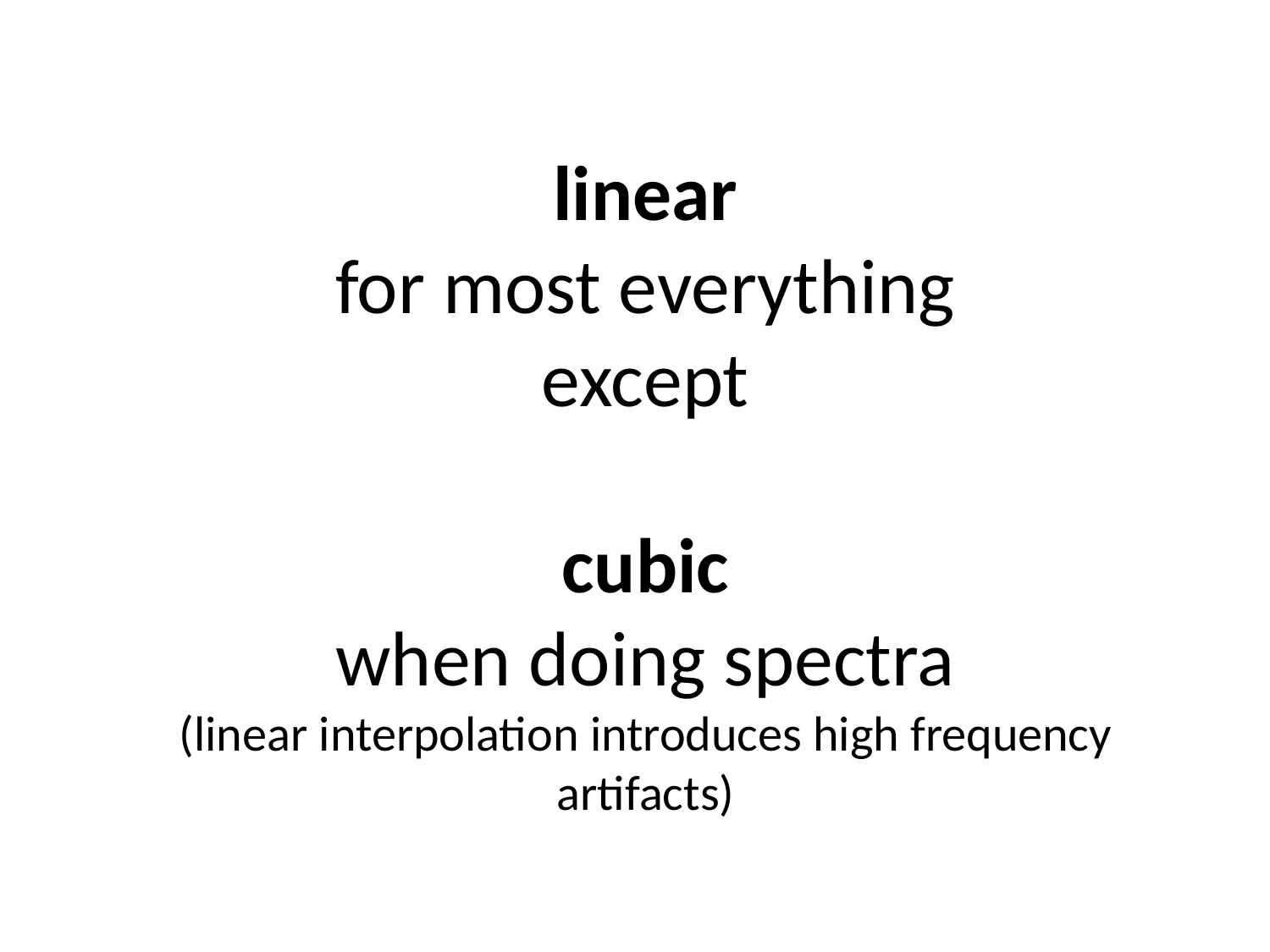

# linear for most everything except cubic when doing spectra (linear interpolation introduces high frequency artifacts)